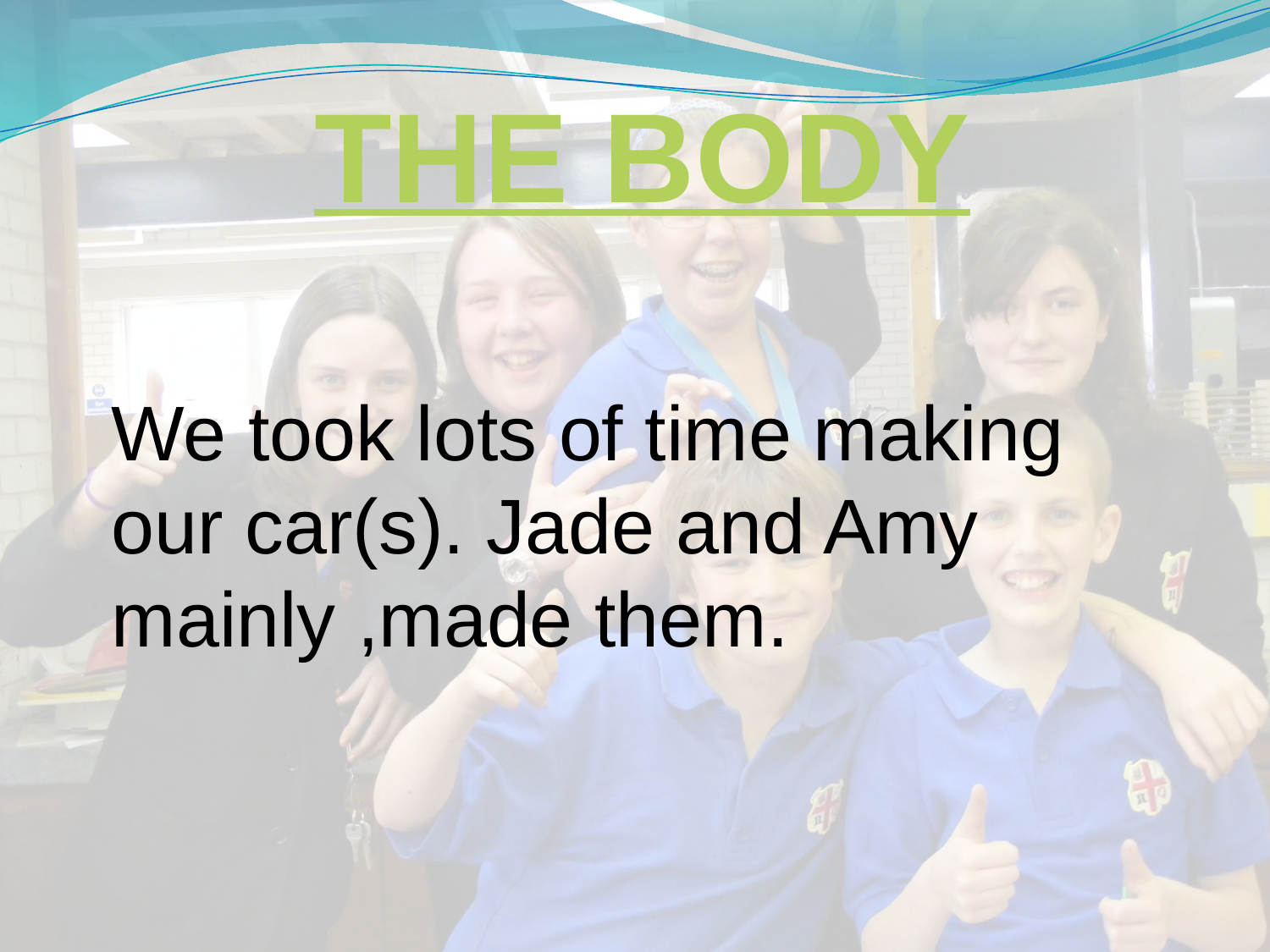

THE BODY
We took lots of time making our car(s). Jade and Amy mainly ,made them.